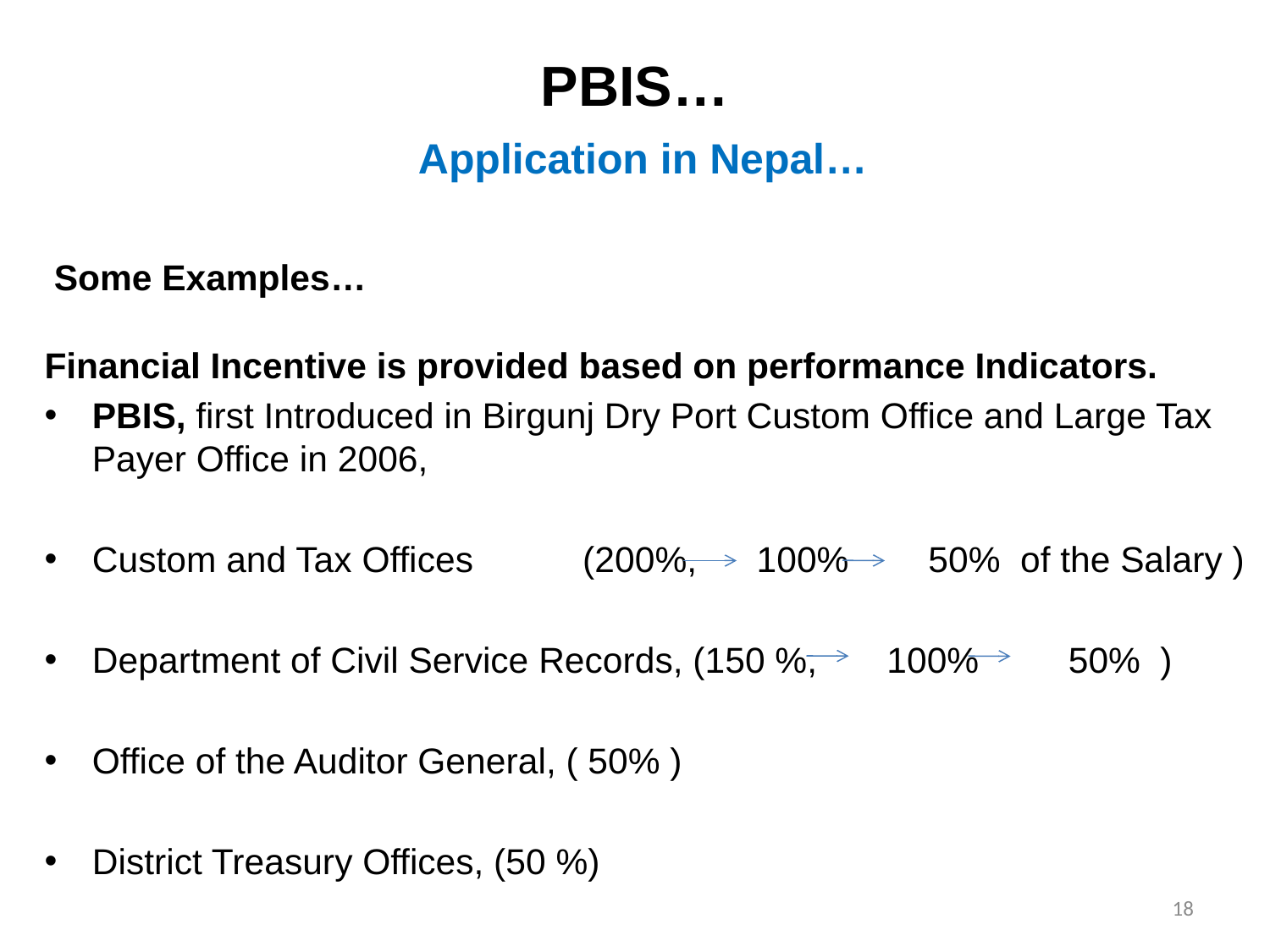

# PBIS… Application in Nepal…
 Some Examples…
Financial Incentive is provided based on performance Indicators.
PBIS, first Introduced in Birgunj Dry Port Custom Office and Large Tax Payer Office in 2006,

Custom and Tax Offices           (200%,      100%        50%  of the Salary )

Department of Civil Service Records, (150 %,       100%         50%  )

Office of the Auditor General, ( 50% )

District Treasury Offices, (50 %)

18